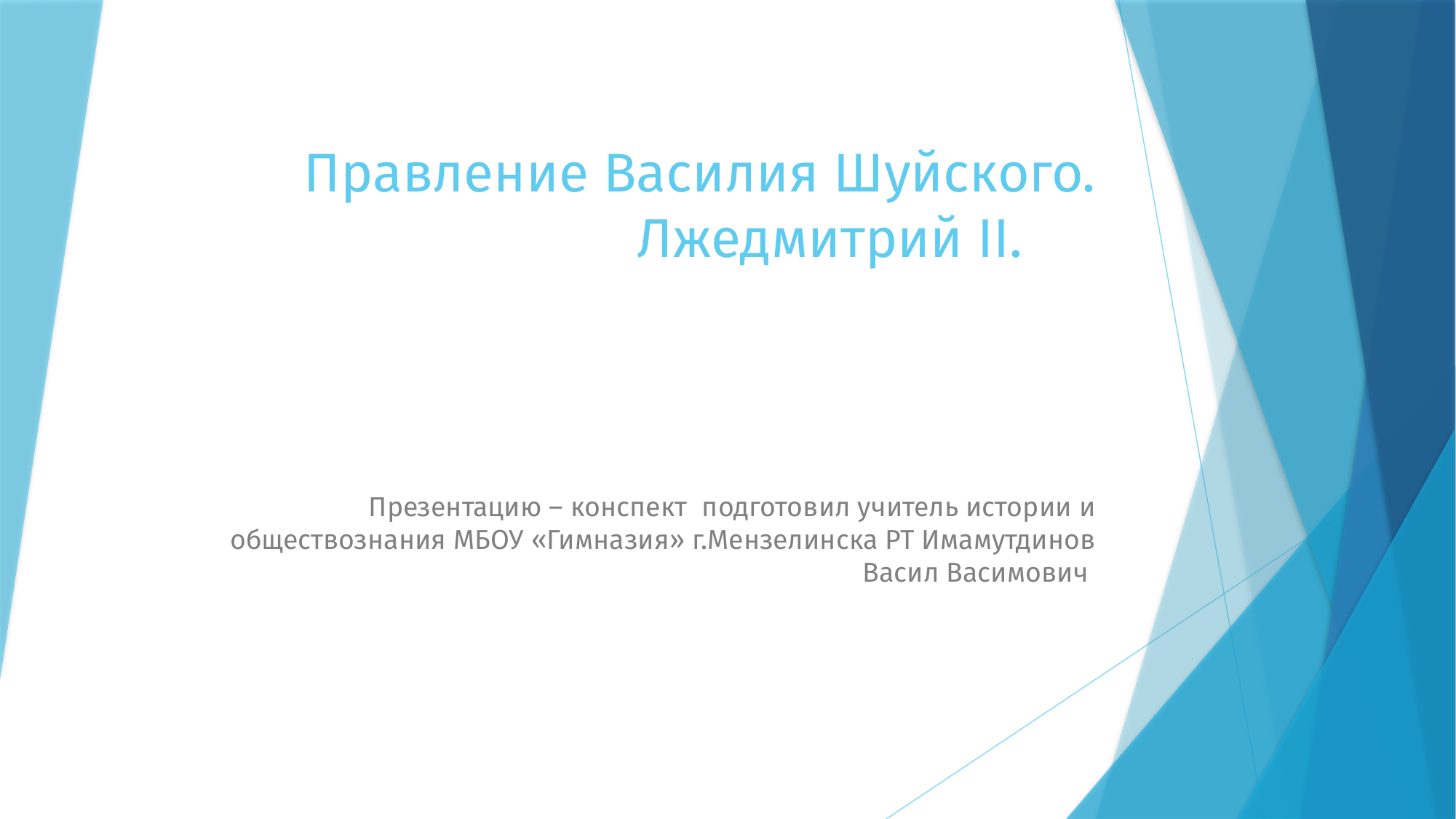

# Правление Василия Шуйского. Лжедмитрий II.
Презентацию – конспект  подготовил учитель истории и обществознания МБОУ «Гимназия» г.Мензелинска РТ Имамутдинов Васил Васимович